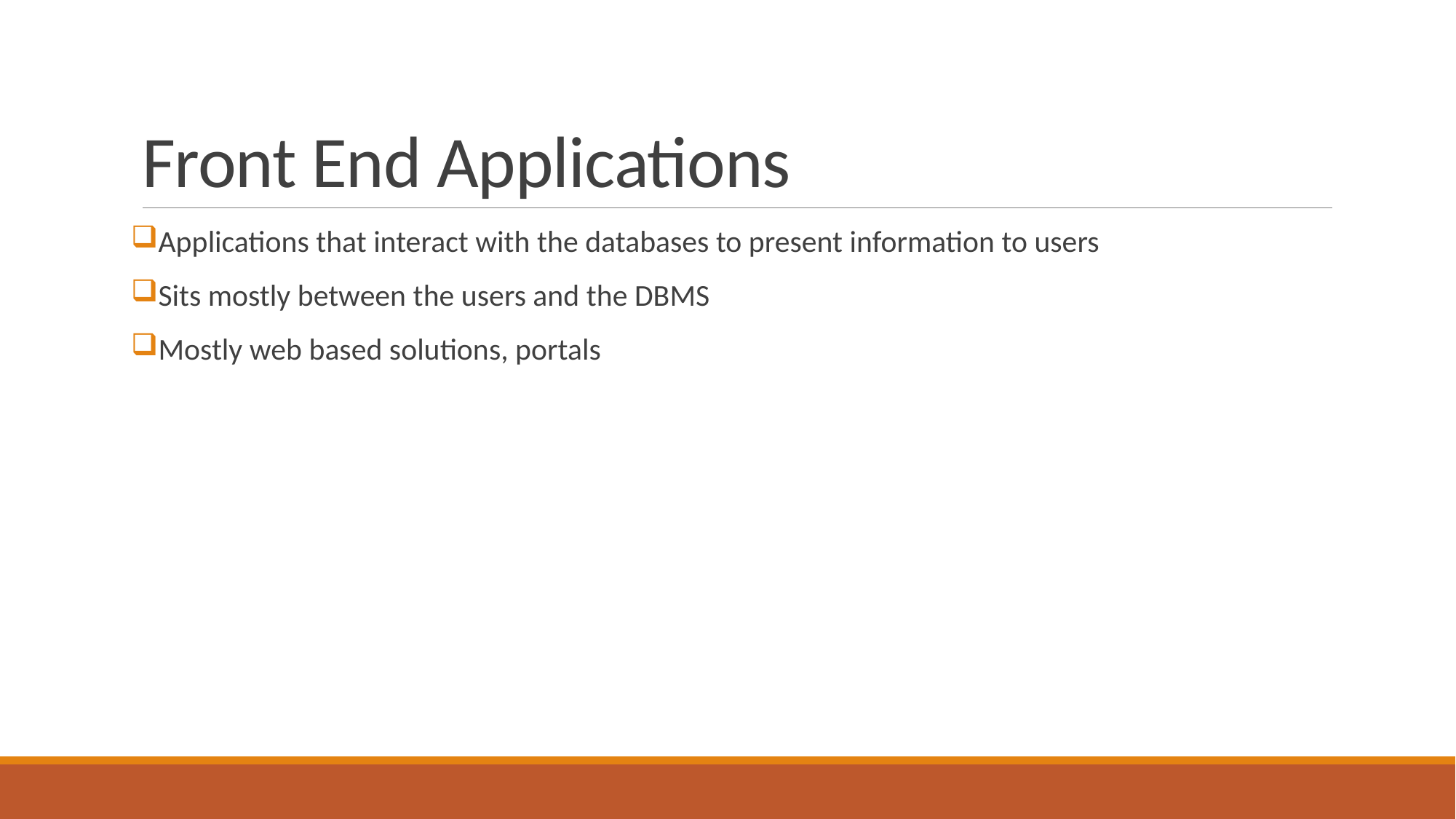

# Front End Applications
Applications that interact with the databases to present information to users
Sits mostly between the users and the DBMS
Mostly web based solutions, portals